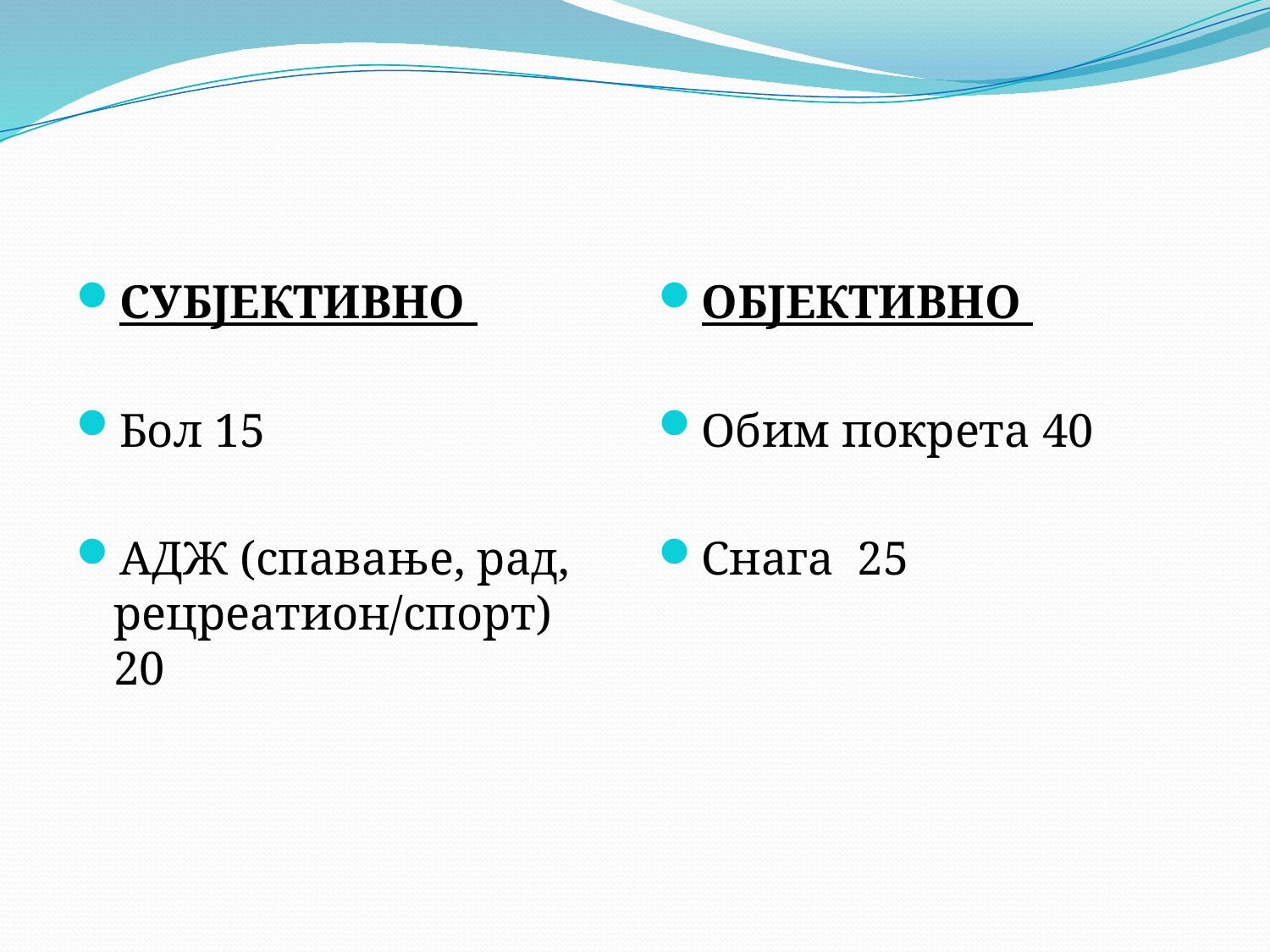

#
СУБЈЕКТИВНО

Бол 15

АДЖ (спавање, рад, рецреатион/спорт) 20

ОБЈЕКТИВНО

Обим покрета 40

Снага  25